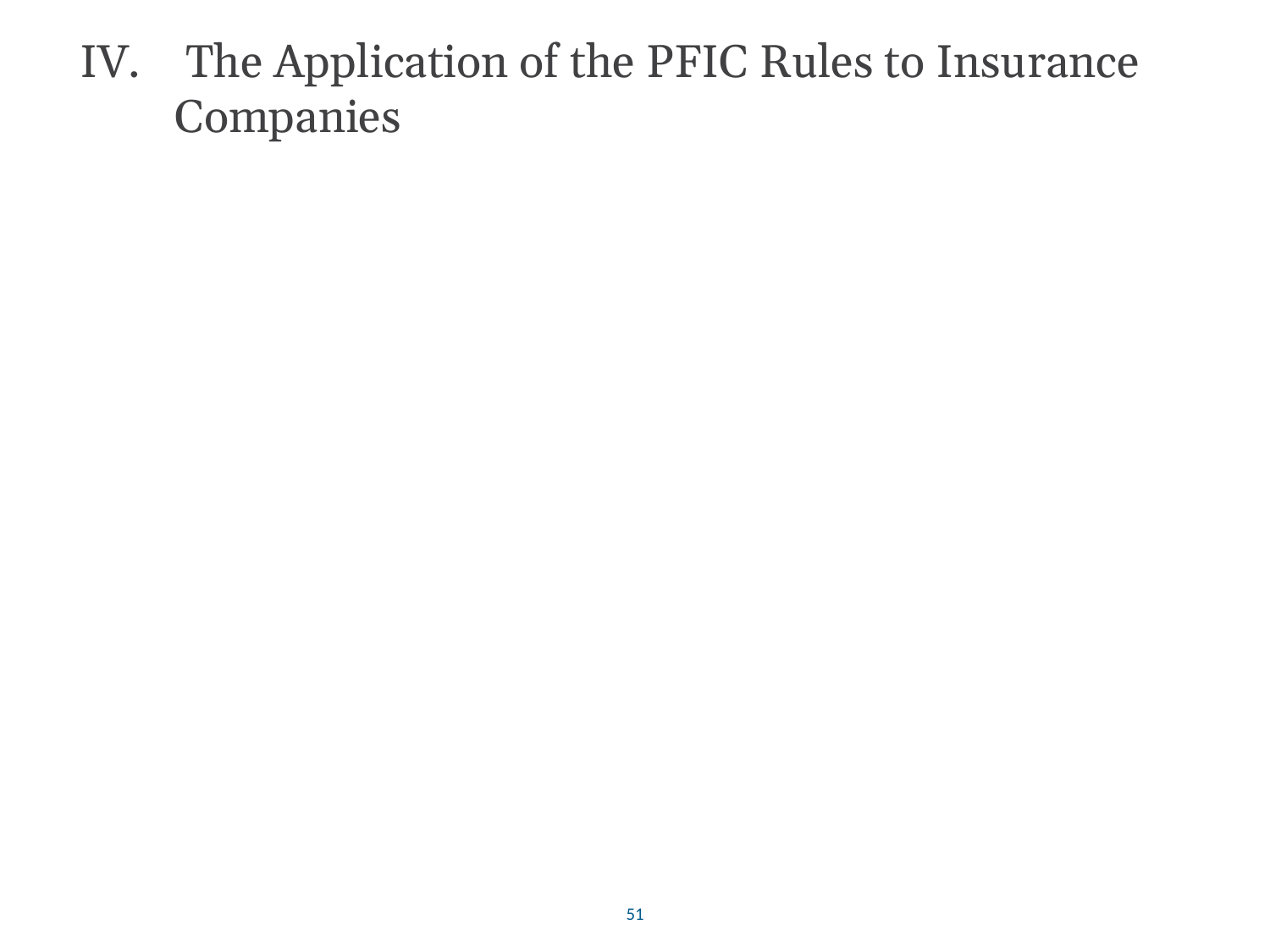

# IV.	 The Application of the PFIC Rules to Insurance Companies

51